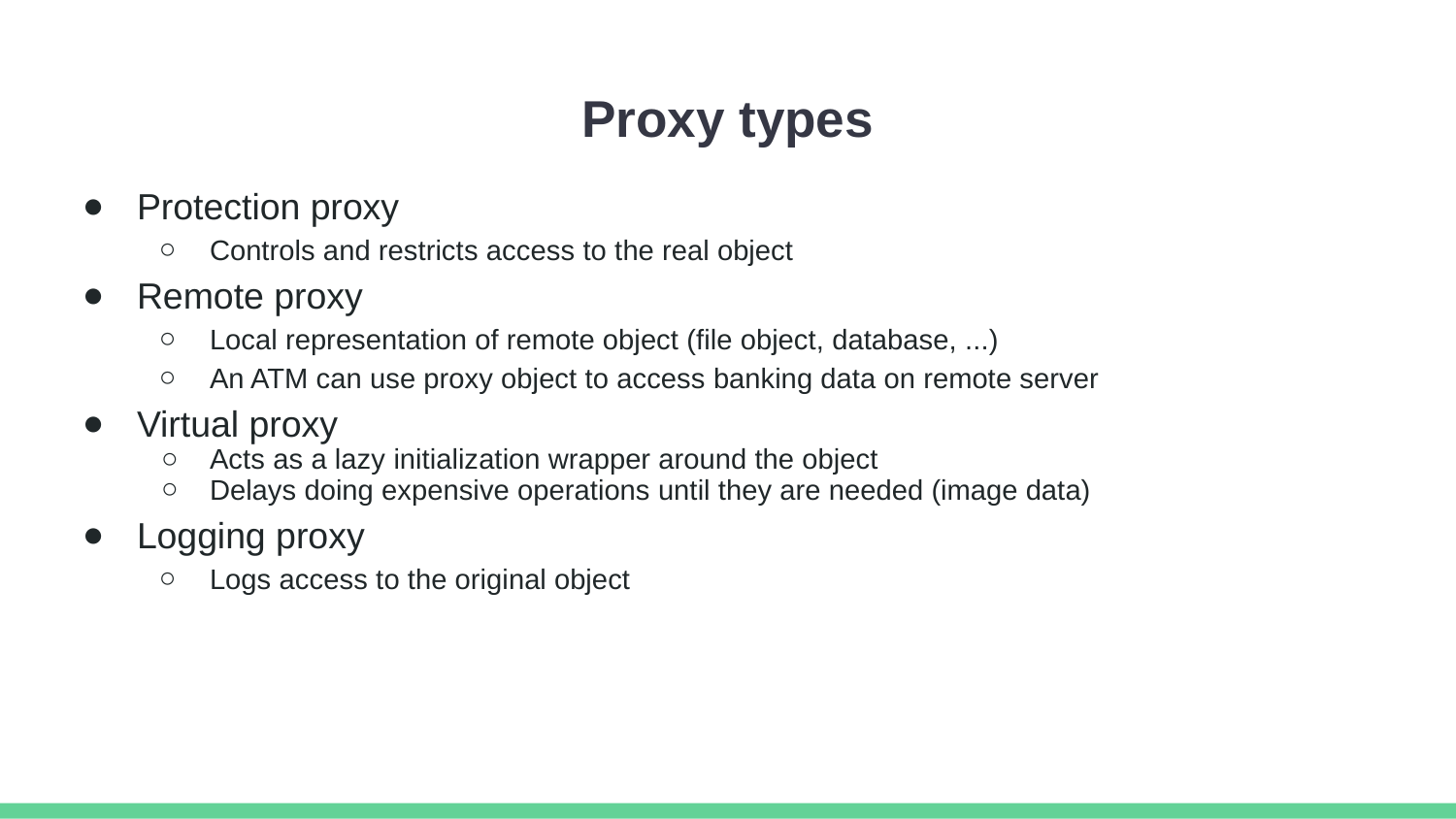

# Proxy types
Protection proxy
Controls and restricts access to the real object
Remote proxy
Local representation of remote object (file object, database, ...)
An ATM can use proxy object to access banking data on remote server
Virtual proxy
Acts as a lazy initialization wrapper around the object
Delays doing expensive operations until they are needed (image data)
Logging proxy
Logs access to the original object